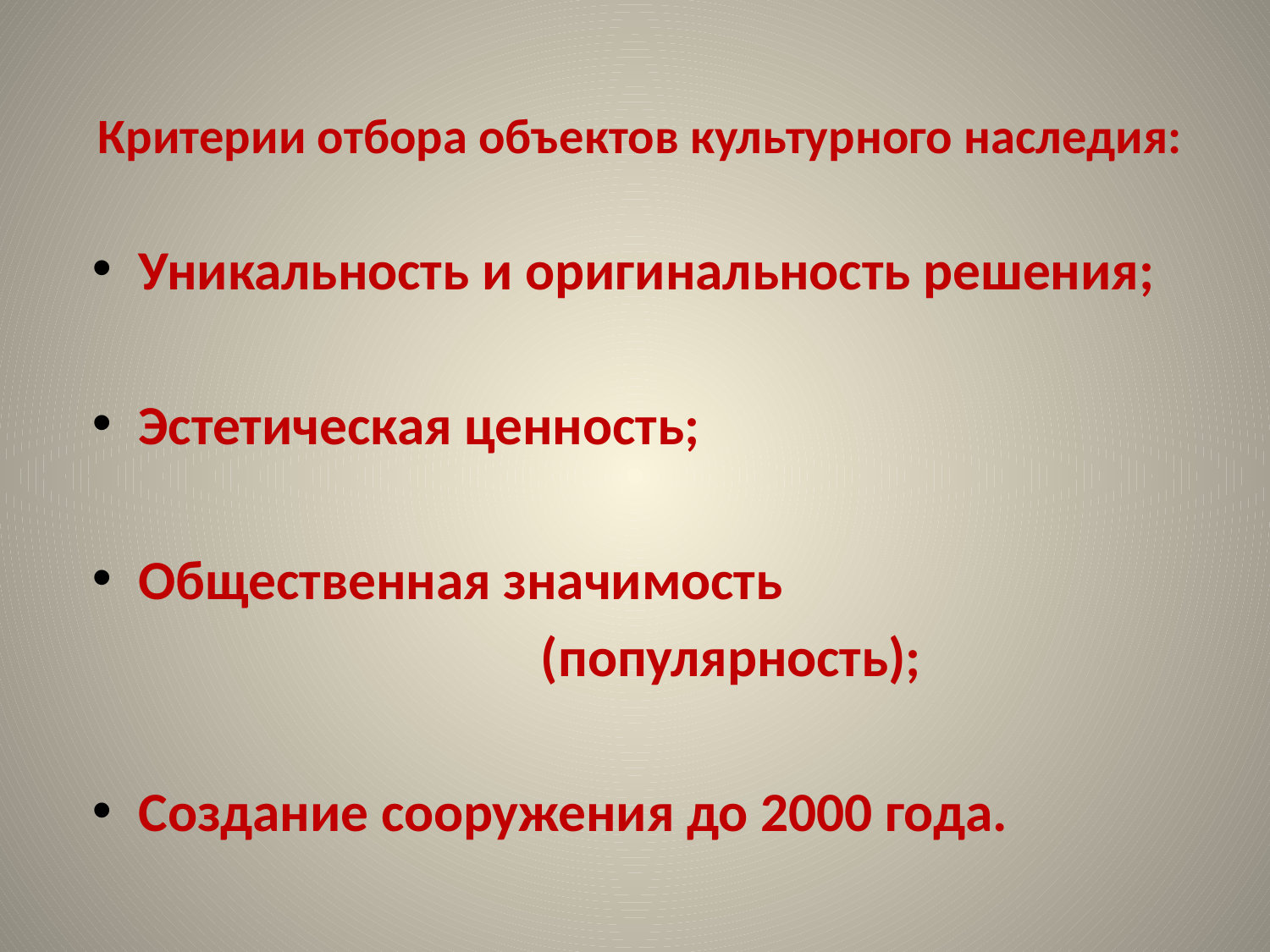

# Критерии отбора объектов культурного наследия:
Уникальность и оригинальность решения;

Эстетическая ценность;

Общественная значимость
             (популярность);

Создание сооружения до 2000 года.